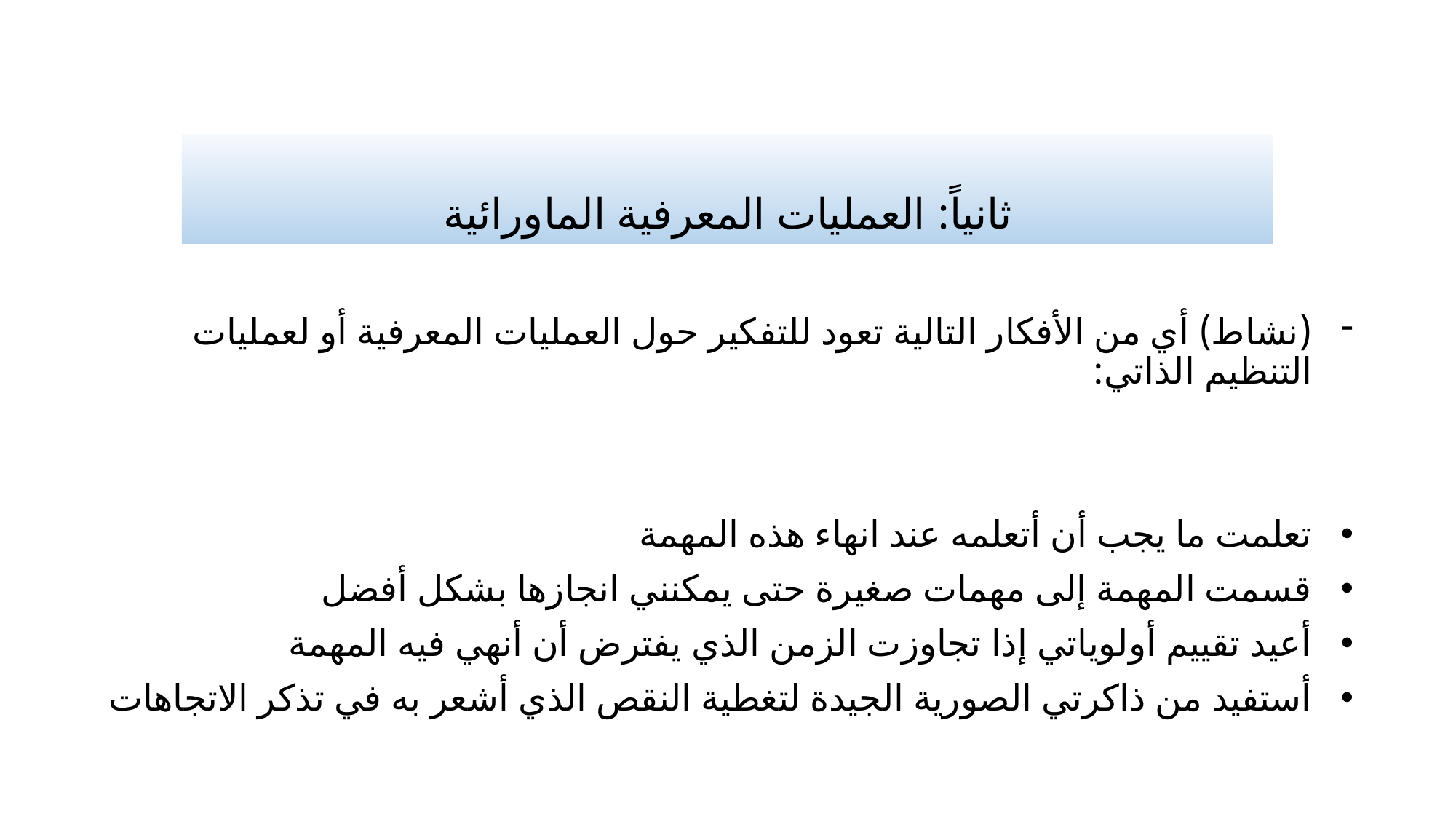

# ثانياً: العمليات المعرفية الماورائية
(نشاط) أي من الأفكار التالية تعود للتفكير حول العمليات المعرفية أو لعمليات التنظيم الذاتي:

تعلمت ما يجب أن أتعلمه عند انهاء هذه المهمة
قسمت المهمة إلى مهمات صغيرة حتى يمكنني انجازها بشكل أفضل
أعيد تقييم أولوياتي إذا تجاوزت الزمن الذي يفترض أن أنهي فيه المهمة
أستفيد من ذاكرتي الصورية الجيدة لتغطية النقص الذي أشعر به في تذكر الاتجاهات